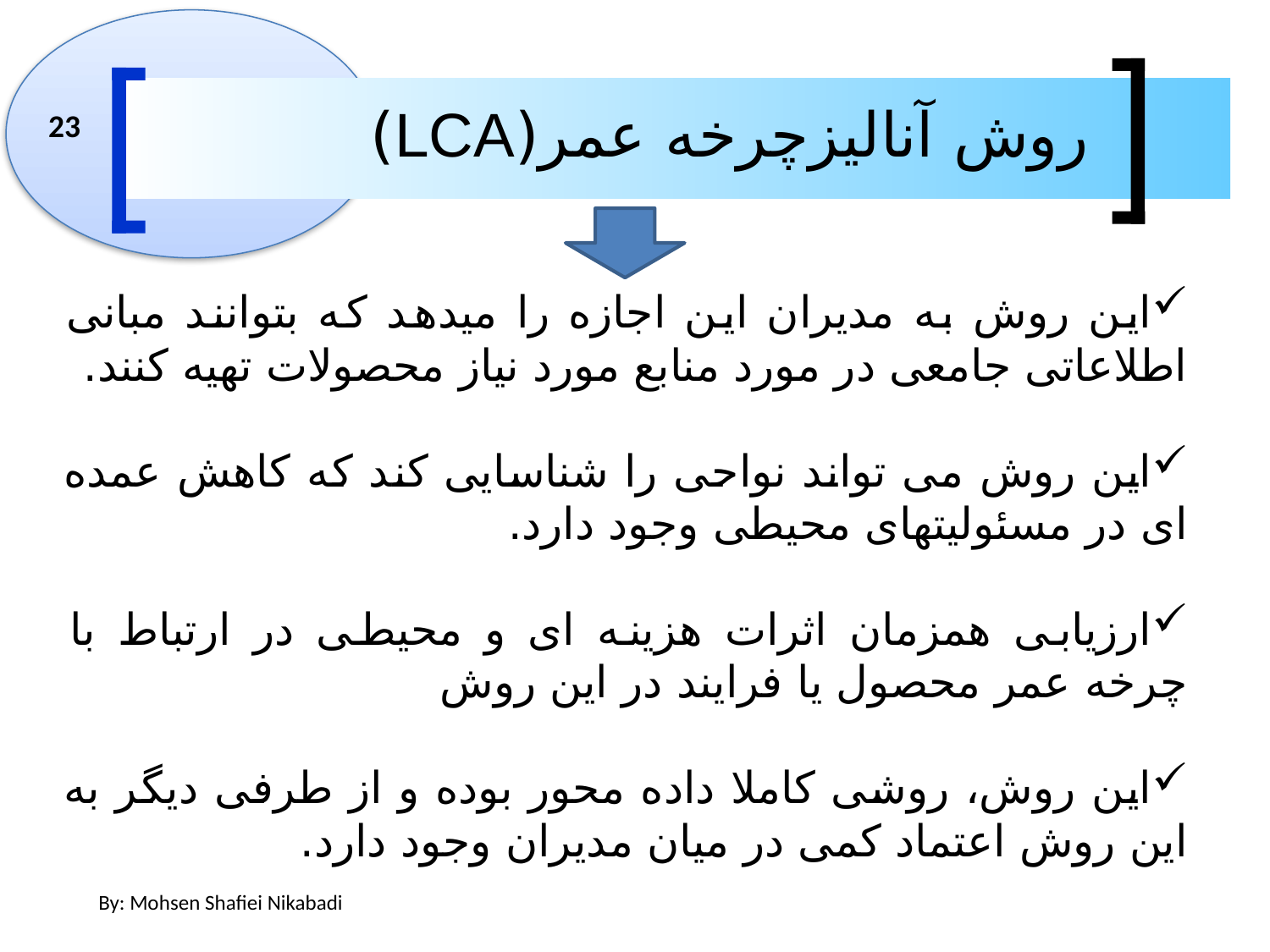

روش آنالیزچرخه عمر(LCA)
23

این روش به مدیران این اجازه را میدهد که بتوانند مبانی اطلاعاتی جامعی در مورد منابع مورد نیاز محصولات تهیه کنند.

این روش می تواند نواحی را شناسایی کند که کاهش عمده ای در مسئولیتهای محیطی وجود دارد.

ارزیابی همزمان اثرات هزینه ای و محیطی در ارتباط با چرخه عمر محصول یا فرایند در این روش

این روش، روشی کاملا داده محور بوده و از طرفی دیگر به این روش اعتماد کمی در میان مدیران وجود دارد.
By: Mohsen Shafiei Nikabadi